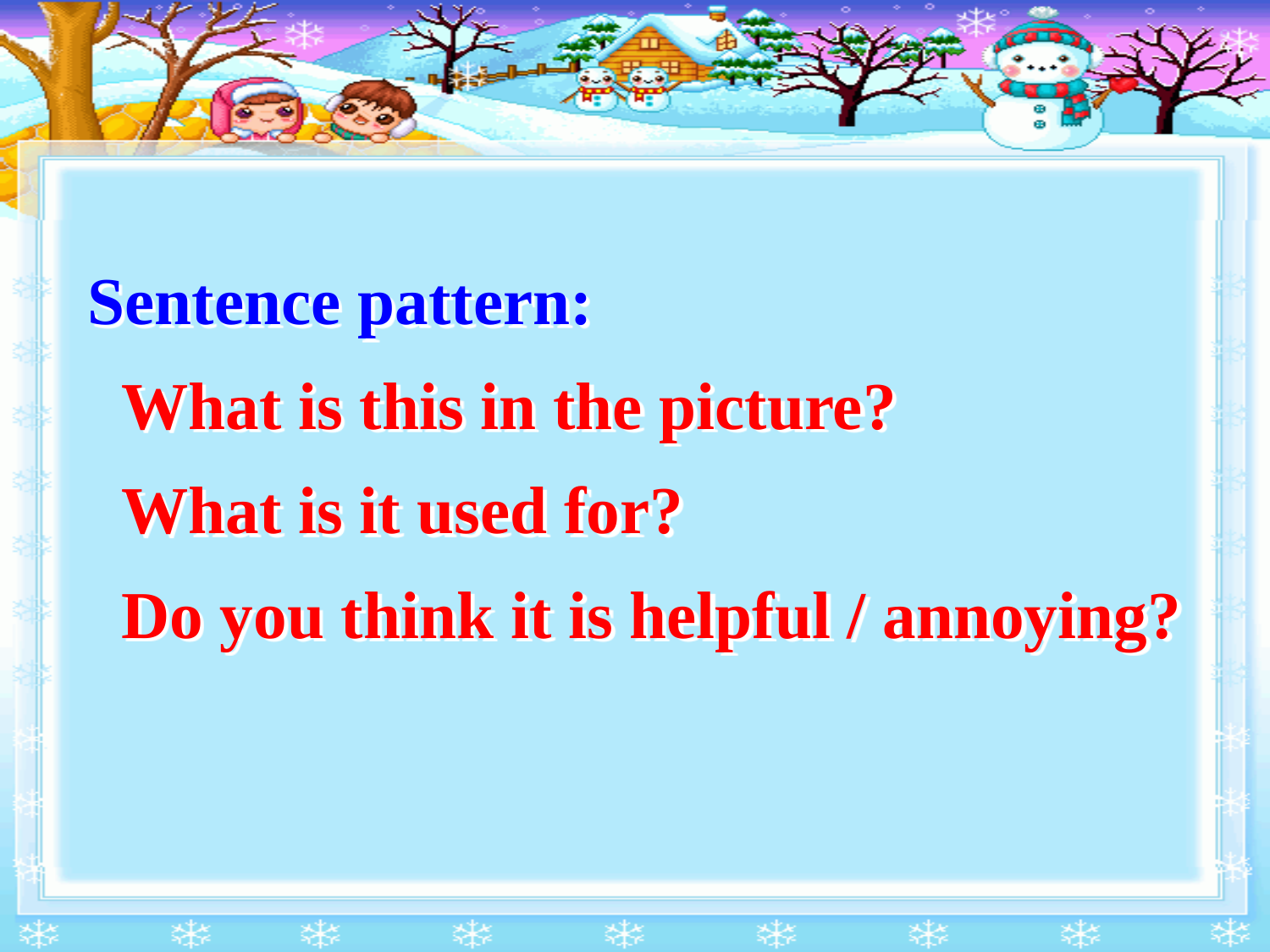

Sentence pattern:
     What is this in the picture?
     What is it used for?
     Do you think it is helpful / annoying?